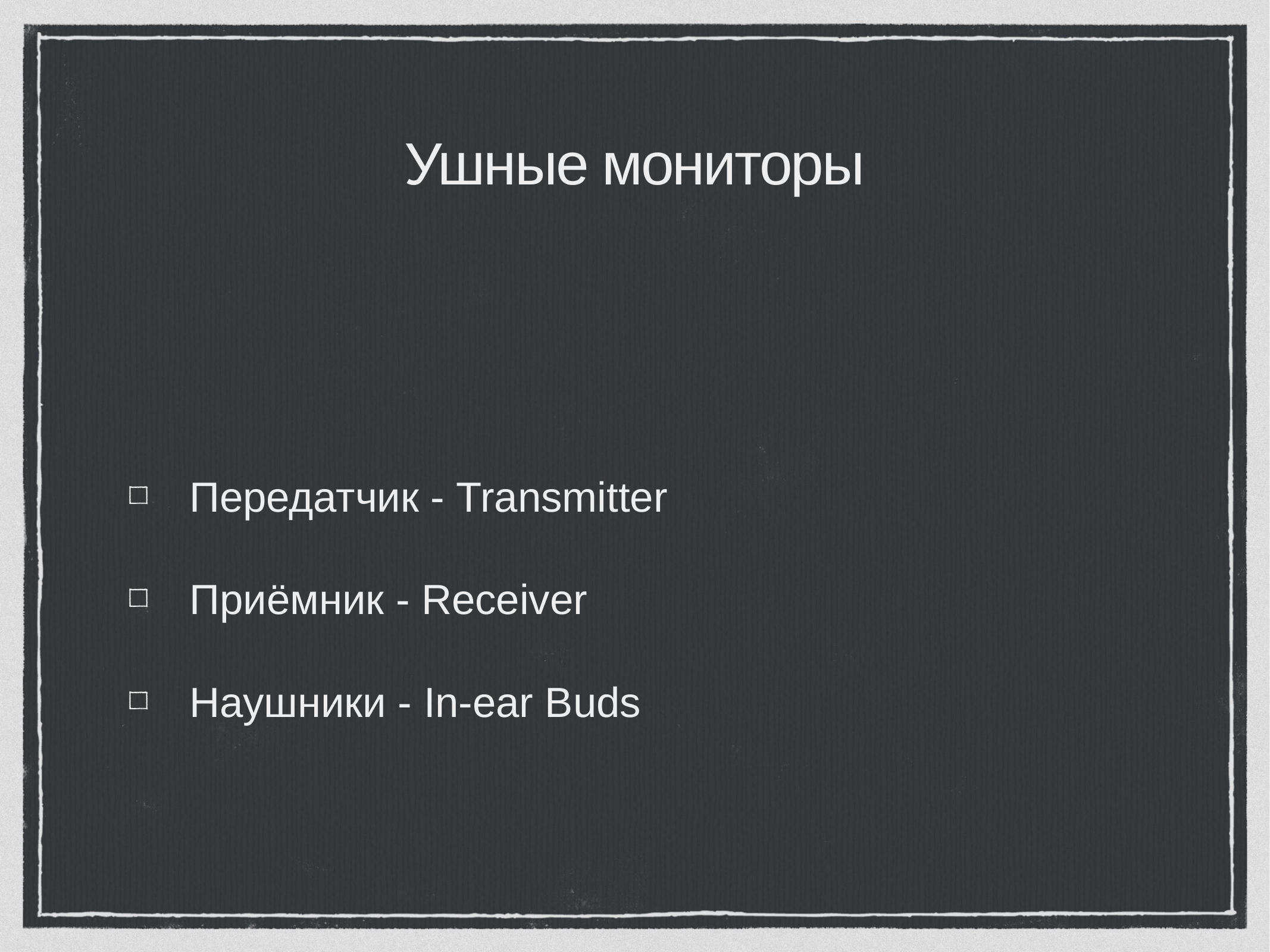

# Ушные мониторы
Передатчик - Transmitter
Приёмник - Receiver
Наушники - In-ear Buds